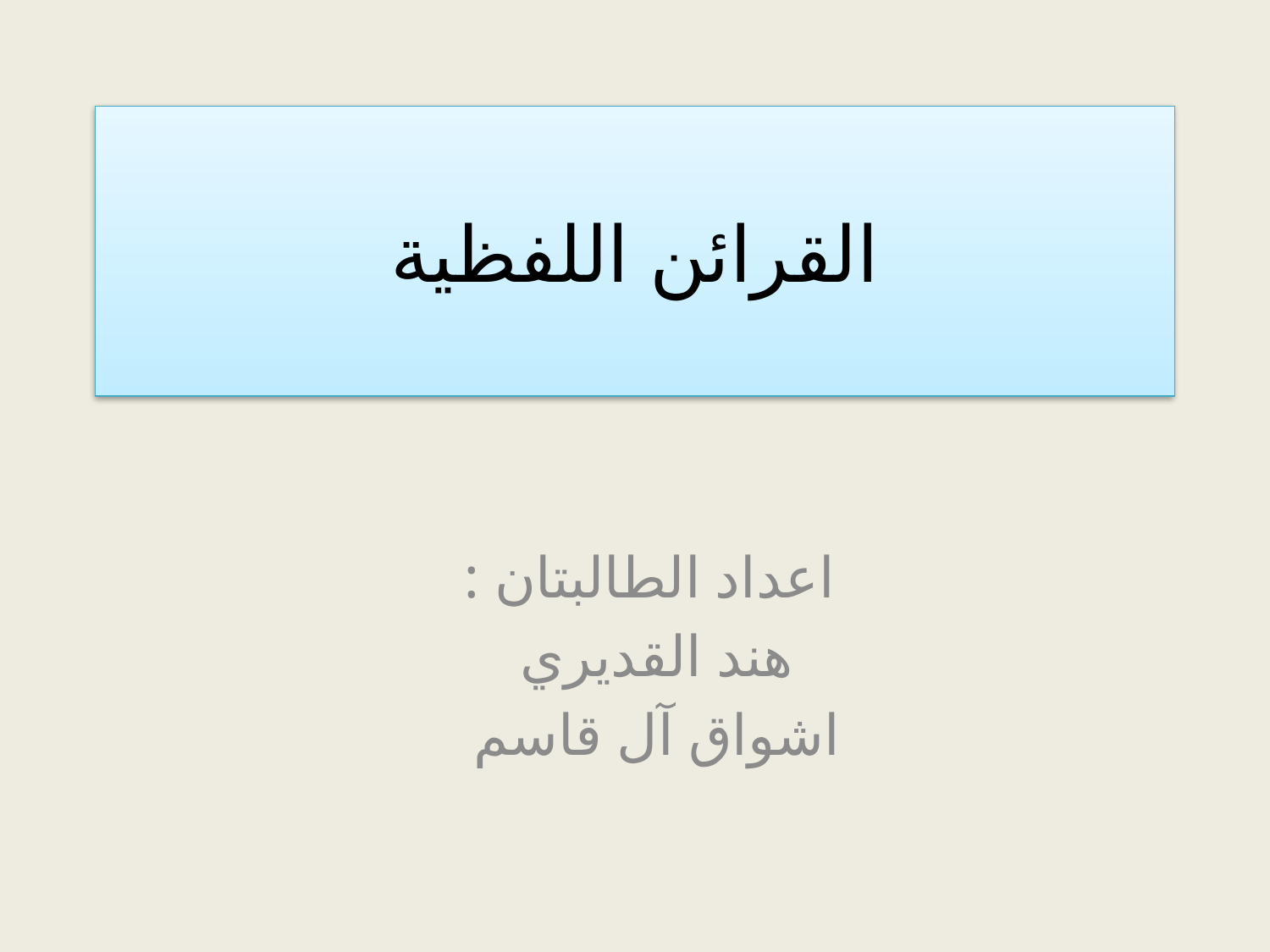

# القرائن اللفظية

اعداد الطالبتان :
هند القديري
اشواق آل قاسم